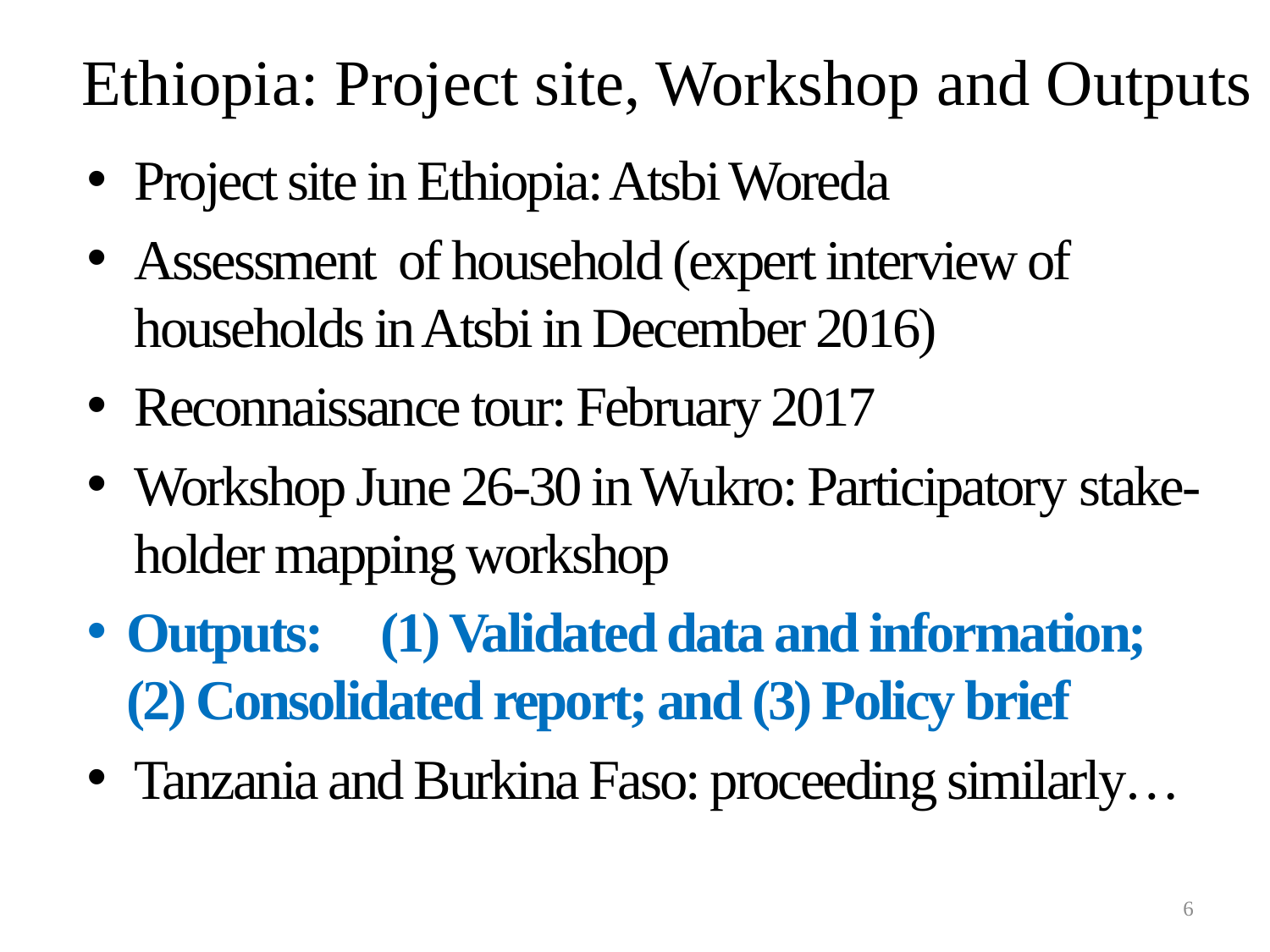

# Ethiopia: Project site, Workshop and Outputs
Project site in Ethiopia: Atsbi Woreda
Assessment  of household (expert interview of households in Atsbi in December 2016)
Reconnaissance tour: February 2017
Workshop June 26-30 in Wukro: Participatory stake-holder mapping workshop
Outputs: 	(1) Validated data and information;  (2) Consolidated report; and (3) Policy brief
Tanzania and Burkina Faso: proceeding similarly…

6